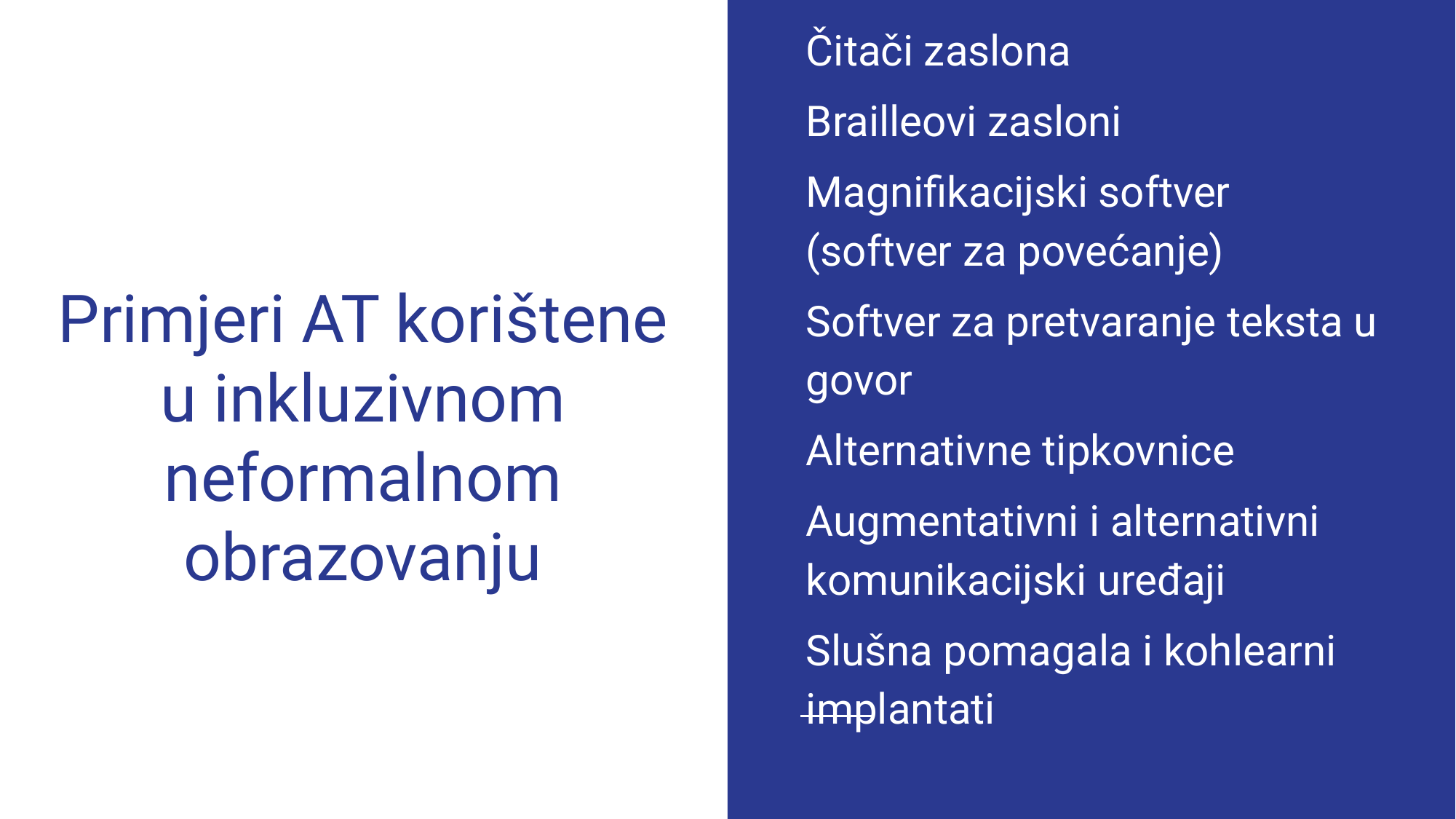

Čitači zaslona
Brailleovi zasloni
Magnifikacijski softver (softver za povećanje)
Softver za pretvaranje teksta u govor
Alternativne tipkovnice
Augmentativni i alternativni komunikacijski uređaji
Slušna pomagala i kohlearni implantati

# Primjeri AT korištene u inkluzivnom neformalnom obrazovanju